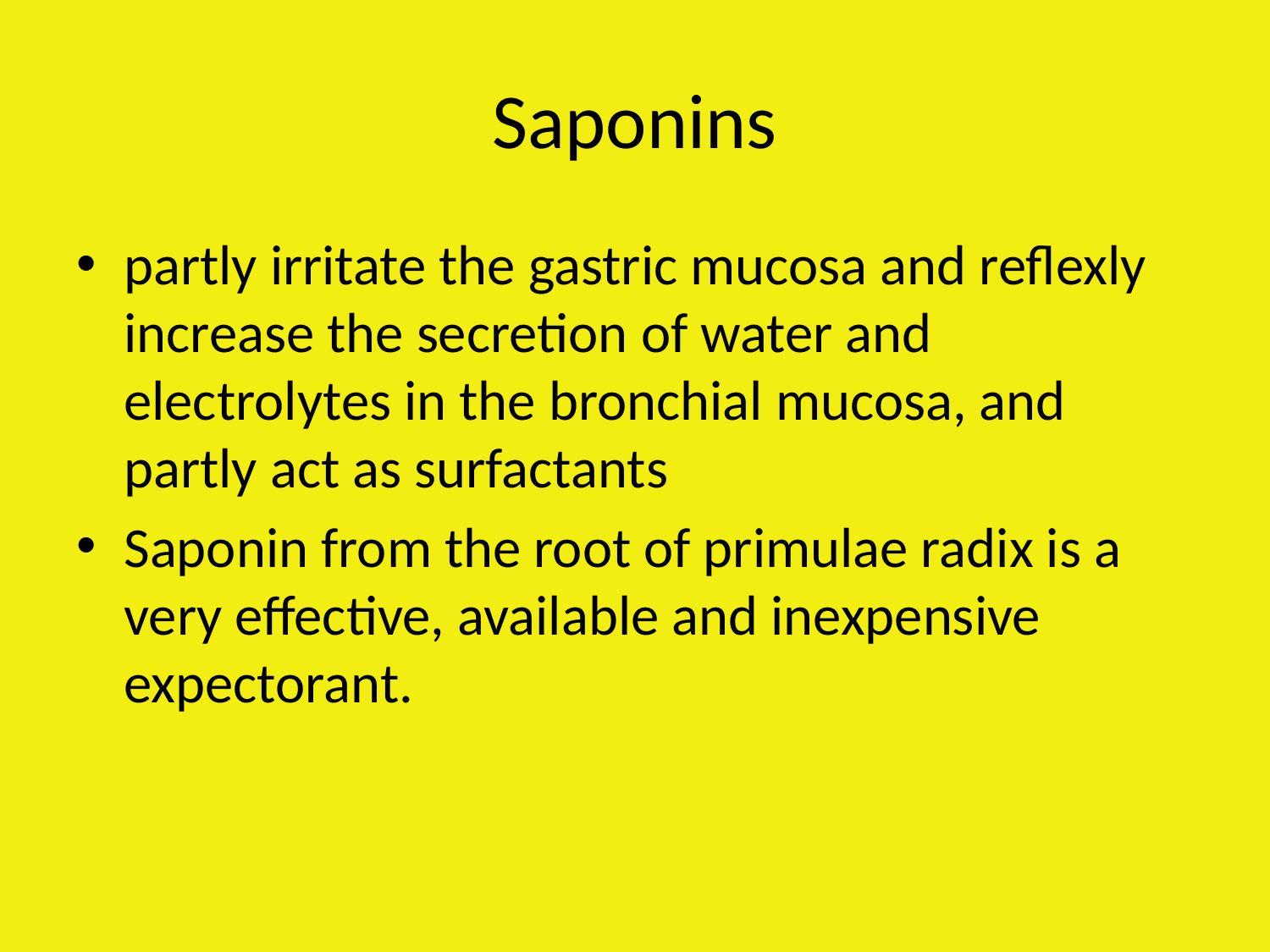

# Saponins
partly irritate the gastric mucosa and reflexly increase the secretion of water and electrolytes in the bronchial mucosa, and partly act as surfactants
Saponin from the root of primulae radix is a very effective, available and inexpensive expectorant.